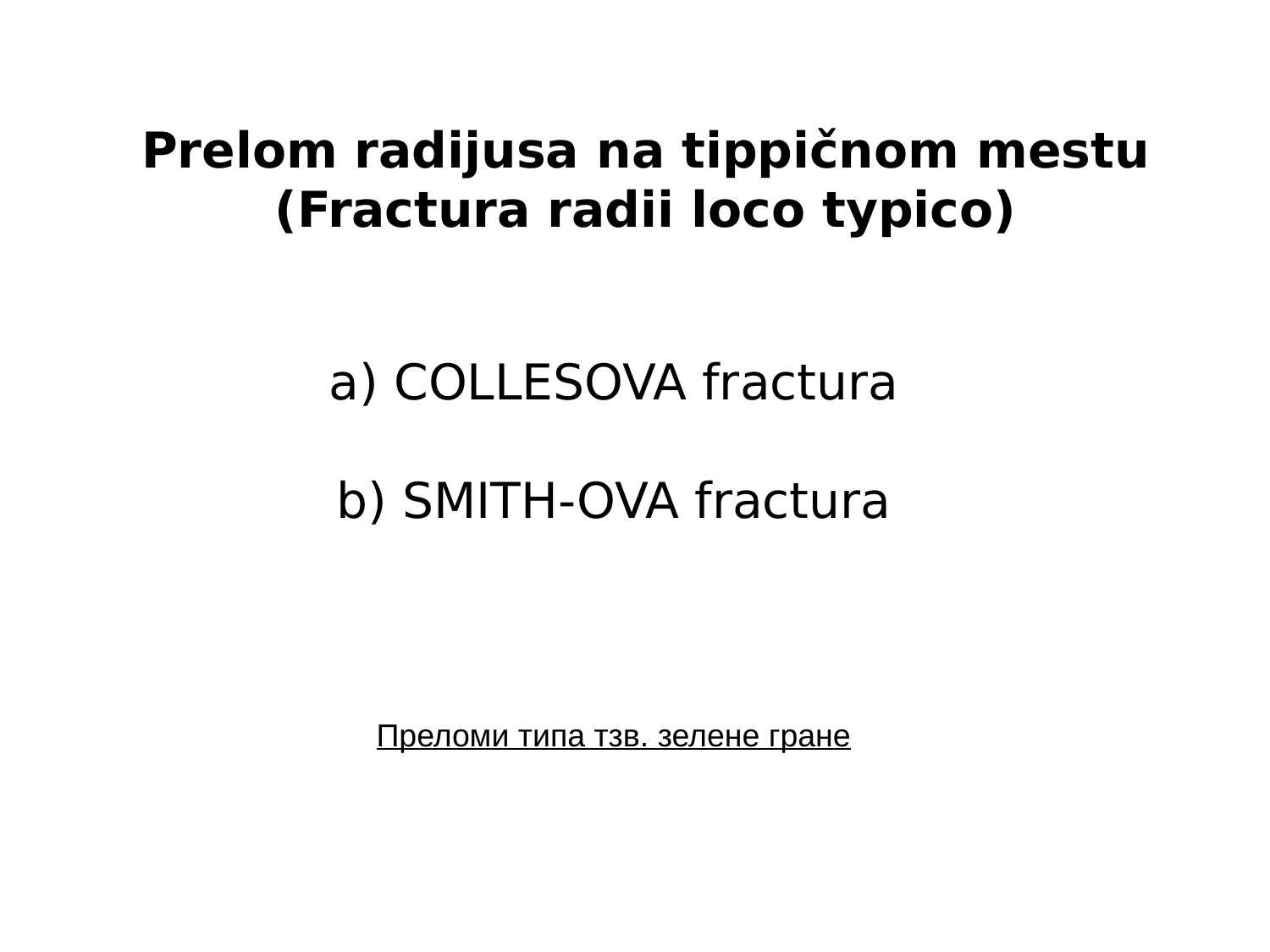

# Prelom radijusa na tippičnom mestu (Fractura radii loco typico)
a) COLLESOVA fractura
b) SMITH-OVA fractura
Преломи типа тзв. зелене гране